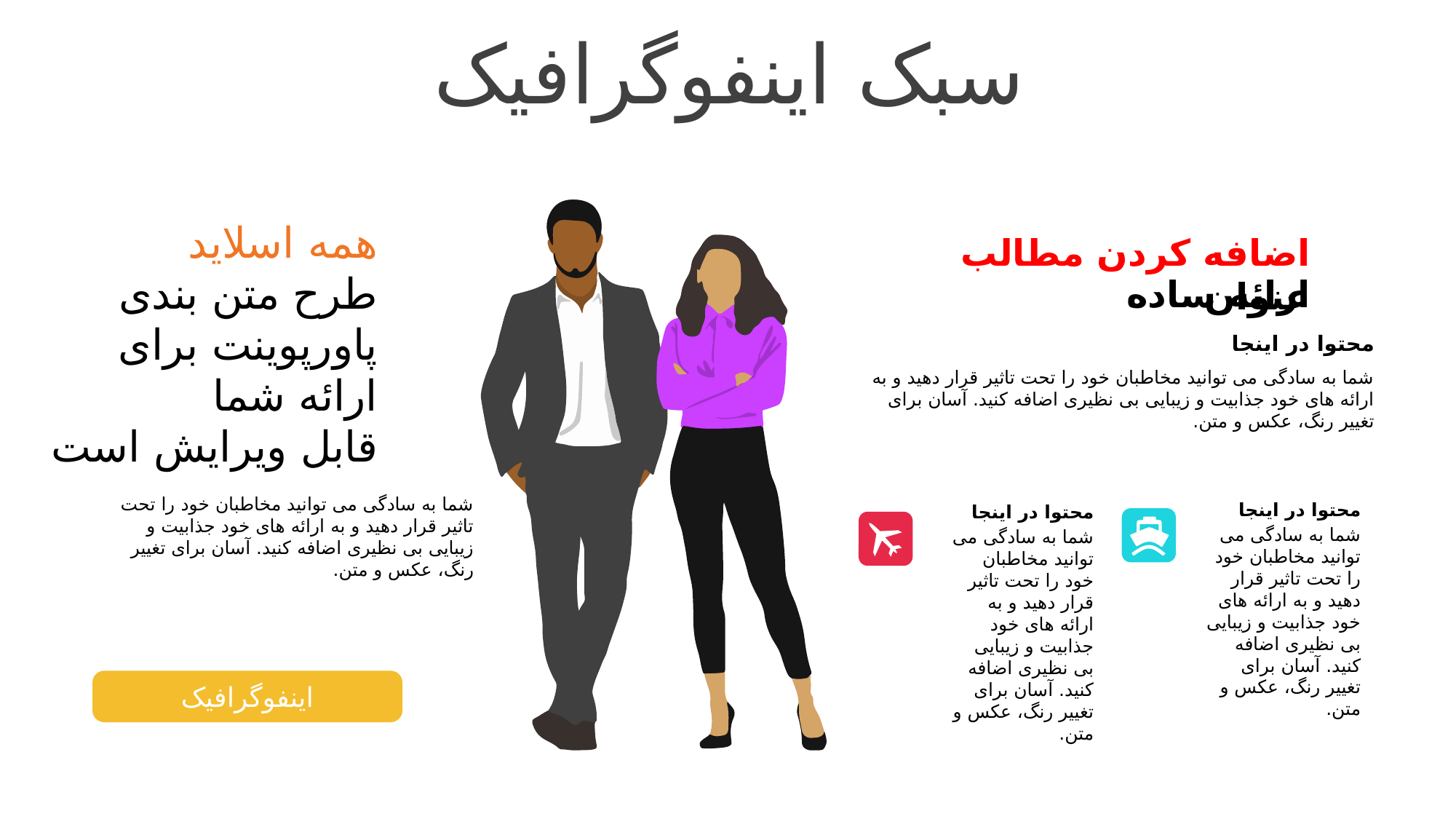

سبک اینفوگرافیک

اضافه کردن مطالب عنوان
ارائه ساده
همه اسلاید
طرح متن بندی پاورپوینت برای ارائه شما
قابل ویرایش است

محتوا در اینجا
شما به سادگی می توانید مخاطبان خود را تحت تاثیر قرار دهید و به ارائه های خود جذابیت و زیبایی بی نظیری اضافه کنید. آسان برای تغییر رنگ، عکس و متن.
شما به سادگی می توانید مخاطبان خود را تحت تاثیر قرار دهید و به ارائه های خود جذابیت و زیبایی بی نظیری اضافه کنید. آسان برای تغییر رنگ، عکس و متن.
محتوا در اینجا
شما به سادگی می توانید مخاطبان خود را تحت تاثیر قرار دهید و به ارائه های خود جذابیت و زیبایی بی نظیری اضافه کنید. آسان برای تغییر رنگ، عکس و متن.
محتوا در اینجا
شما به سادگی می توانید مخاطبان خود را تحت تاثیر قرار دهید و به ارائه های خود جذابیت و زیبایی بی نظیری اضافه کنید. آسان برای تغییر رنگ، عکس و متن.

اینفوگرافیک